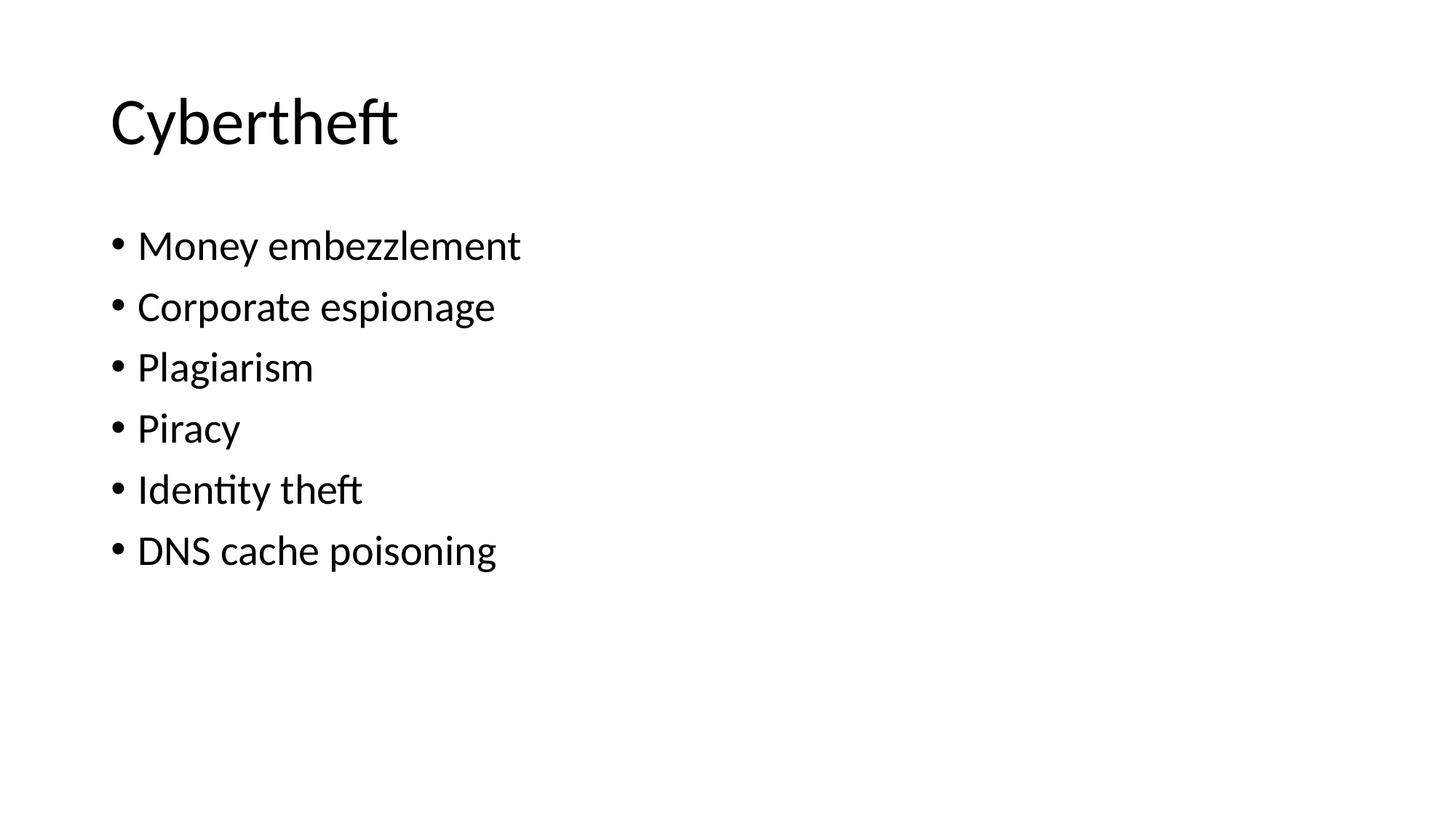

# Cybertheft
Money embezzlement
Corporate espionage
Plagiarism
Piracy
Identity theft
DNS cache poisoning